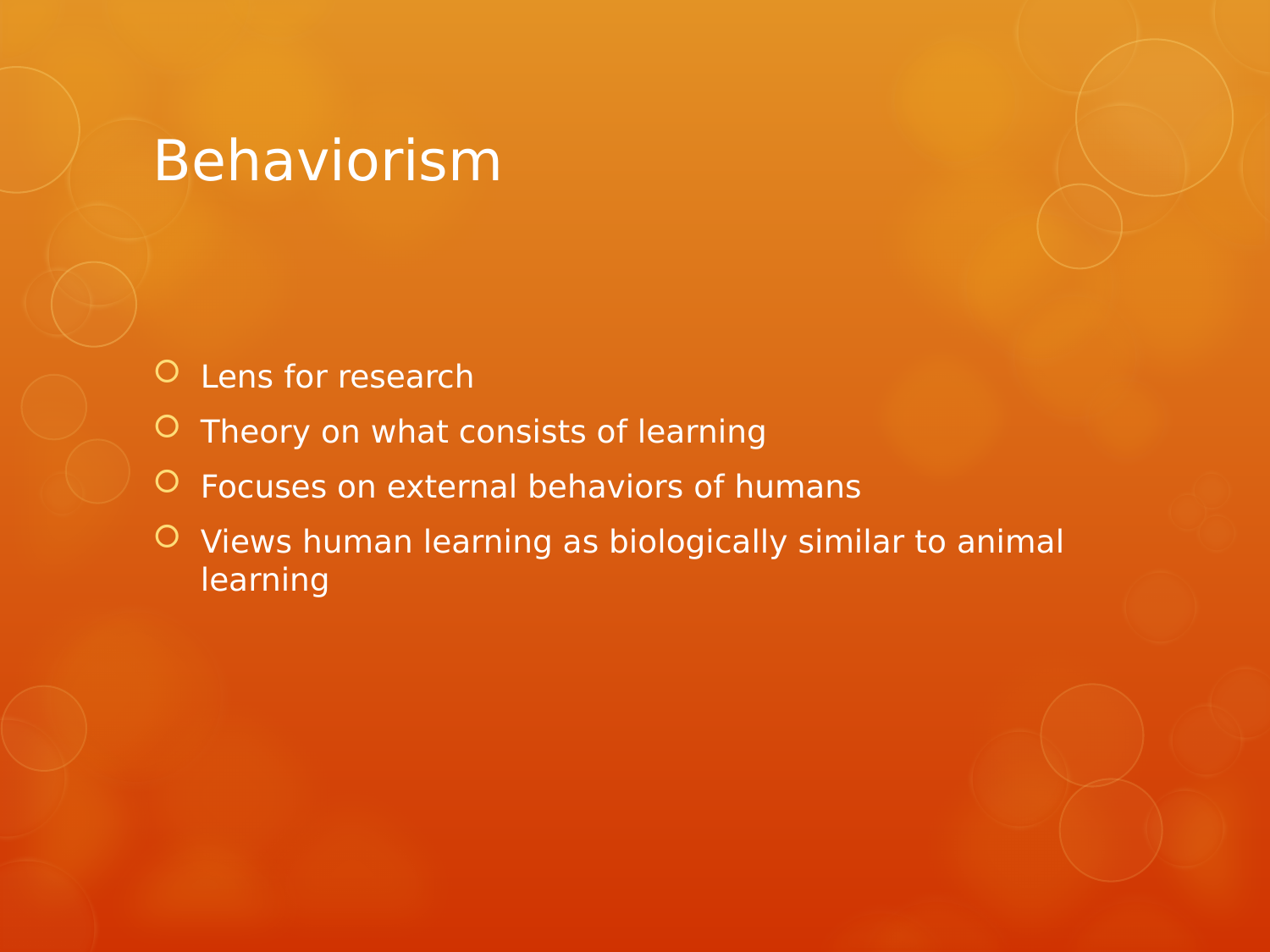

# Behaviorism
Lens for research
Theory on what consists of learning
Focuses on external behaviors of humans
Views human learning as biologically similar to animal learning